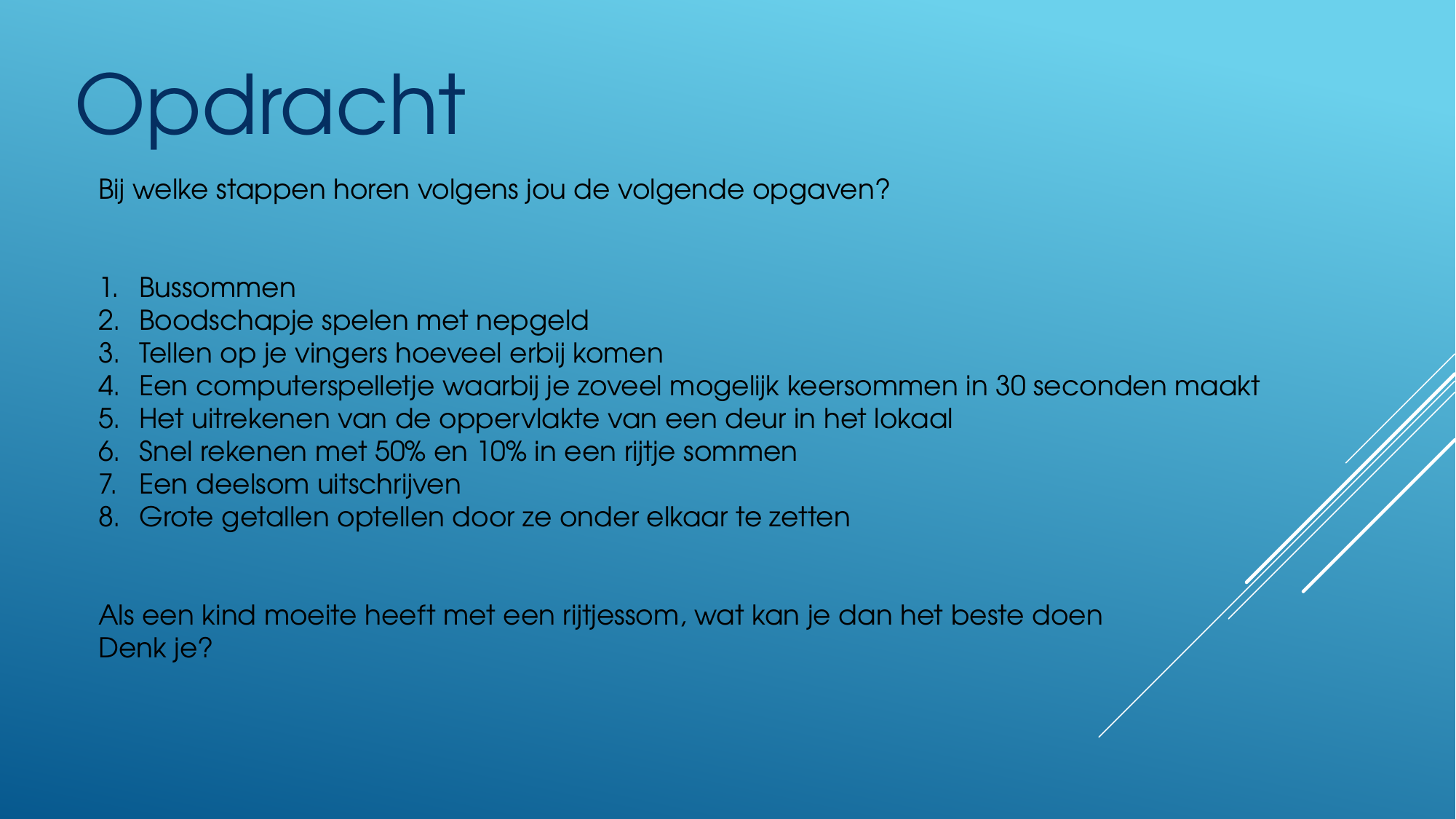

Opdracht
Bij welke stappen horen volgens jou de volgende opgaven?

Bussommen
Boodschapje spelen met nepgeld
Tellen op je vingers hoeveel erbij komen
Een computerspelletje waarbij je zoveel mogelijk keersommen in 30 seconden maakt
Het uitrekenen van de oppervlakte van een deur in het lokaal
Snel rekenen met 50% en 10% in een rijtje sommen
Een deelsom uitschrijven
Grote getallen optellen door ze onder elkaar te zetten

Als een kind moeite heeft met een rijtjessom, wat kan je dan het beste doen
Denk je?